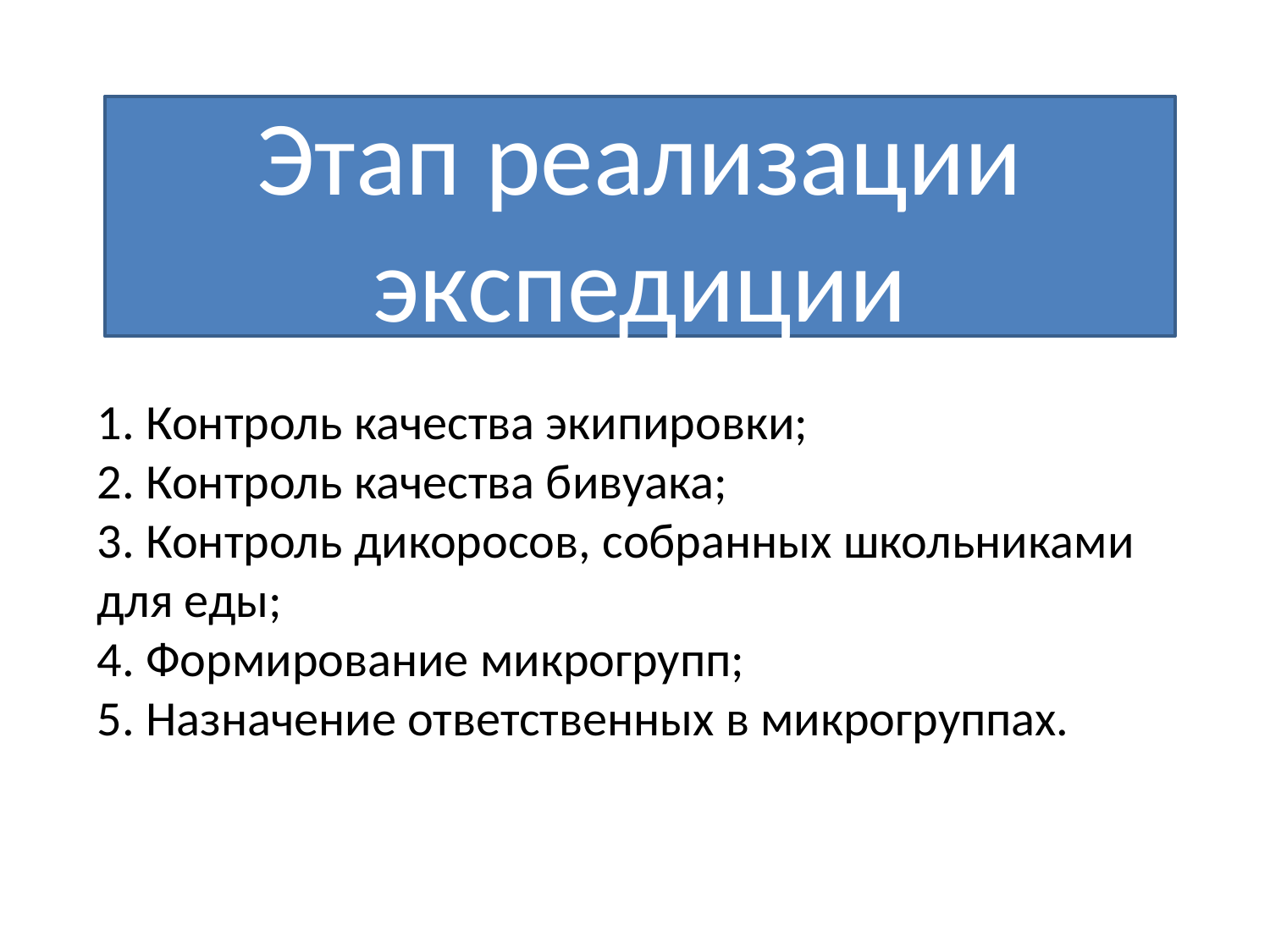

Этап реализации экспедиции
1. Контроль качества экипировки;
2. Контроль качества бивуака;
3. Контроль дикоросов, собранных школьниками для еды;
4. Формирование микрогрупп;
5. Назначение ответственных в микрогруппах.